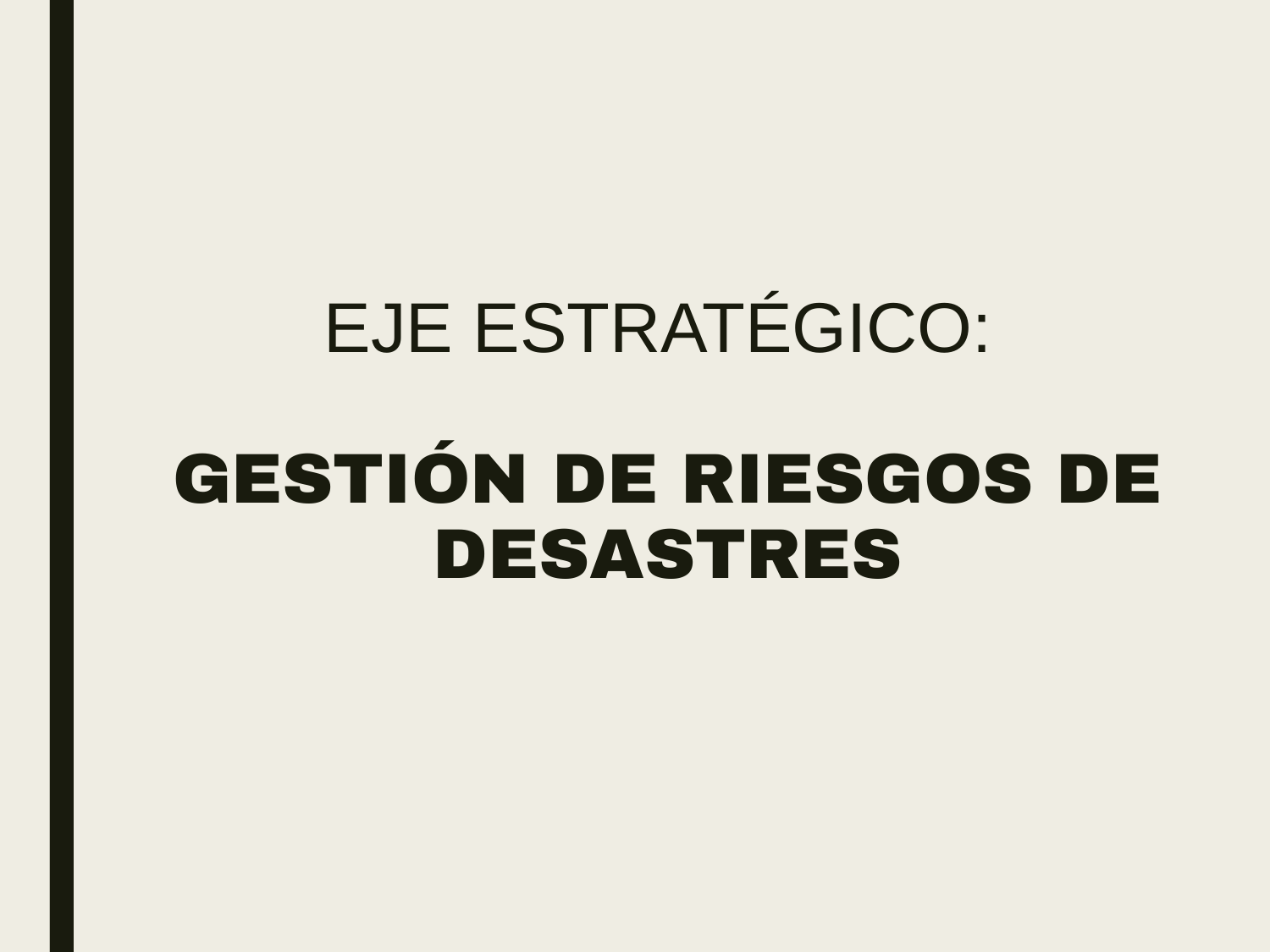

# EJE ESTRATÉGICO: GESTIÓN DE RIESGOS DE DESASTRES